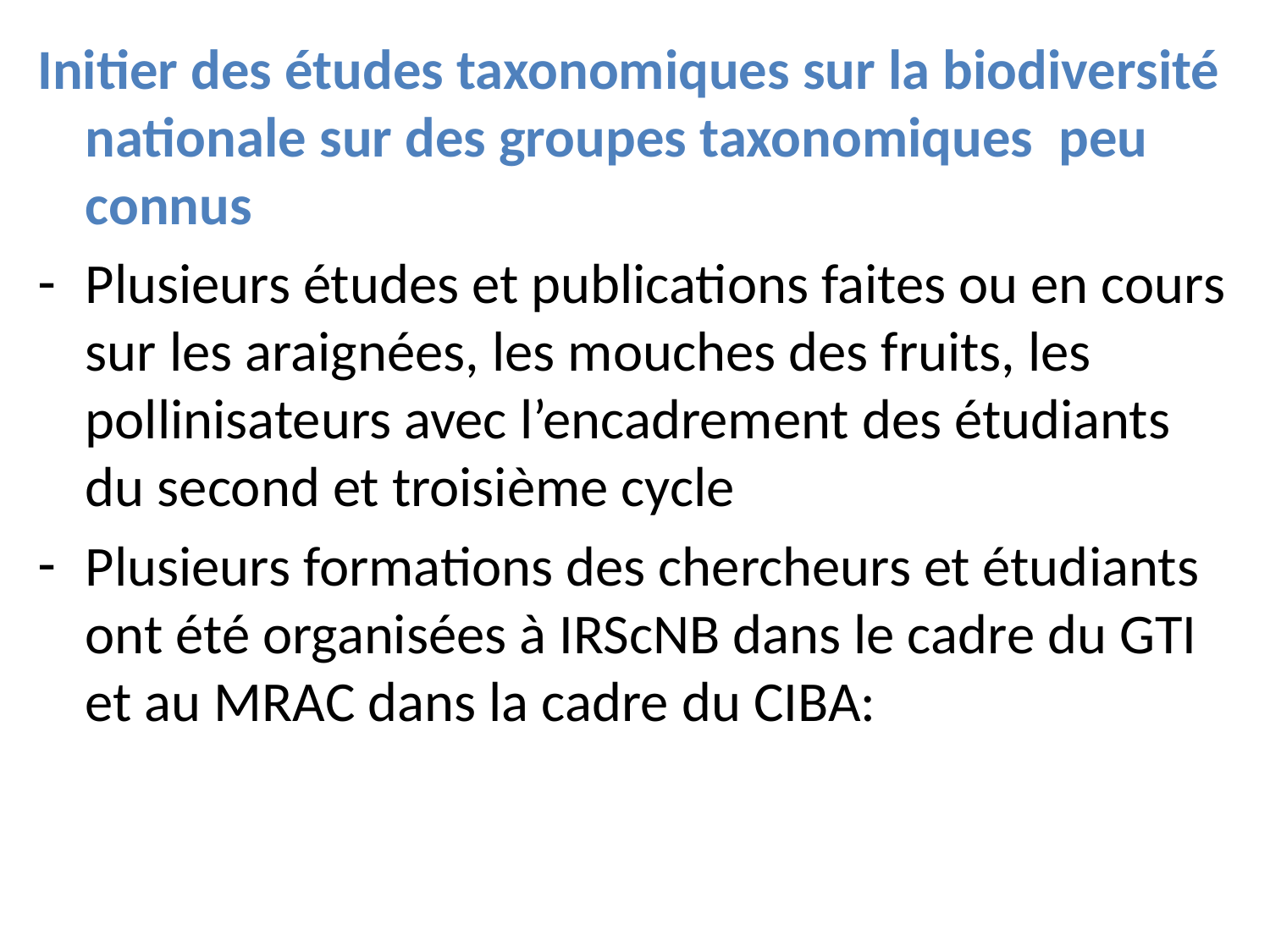

Initier des études taxonomiques sur la biodiversité nationale sur des groupes taxonomiques  peu connus
Plusieurs études et publications faites ou en cours sur les araignées, les mouches des fruits, les pollinisateurs avec l’encadrement des étudiants du second et troisième cycle
Plusieurs formations des chercheurs et étudiants  ont été organisées à IRScNB dans le cadre du GTI et au MRAC dans la cadre du CIBA: